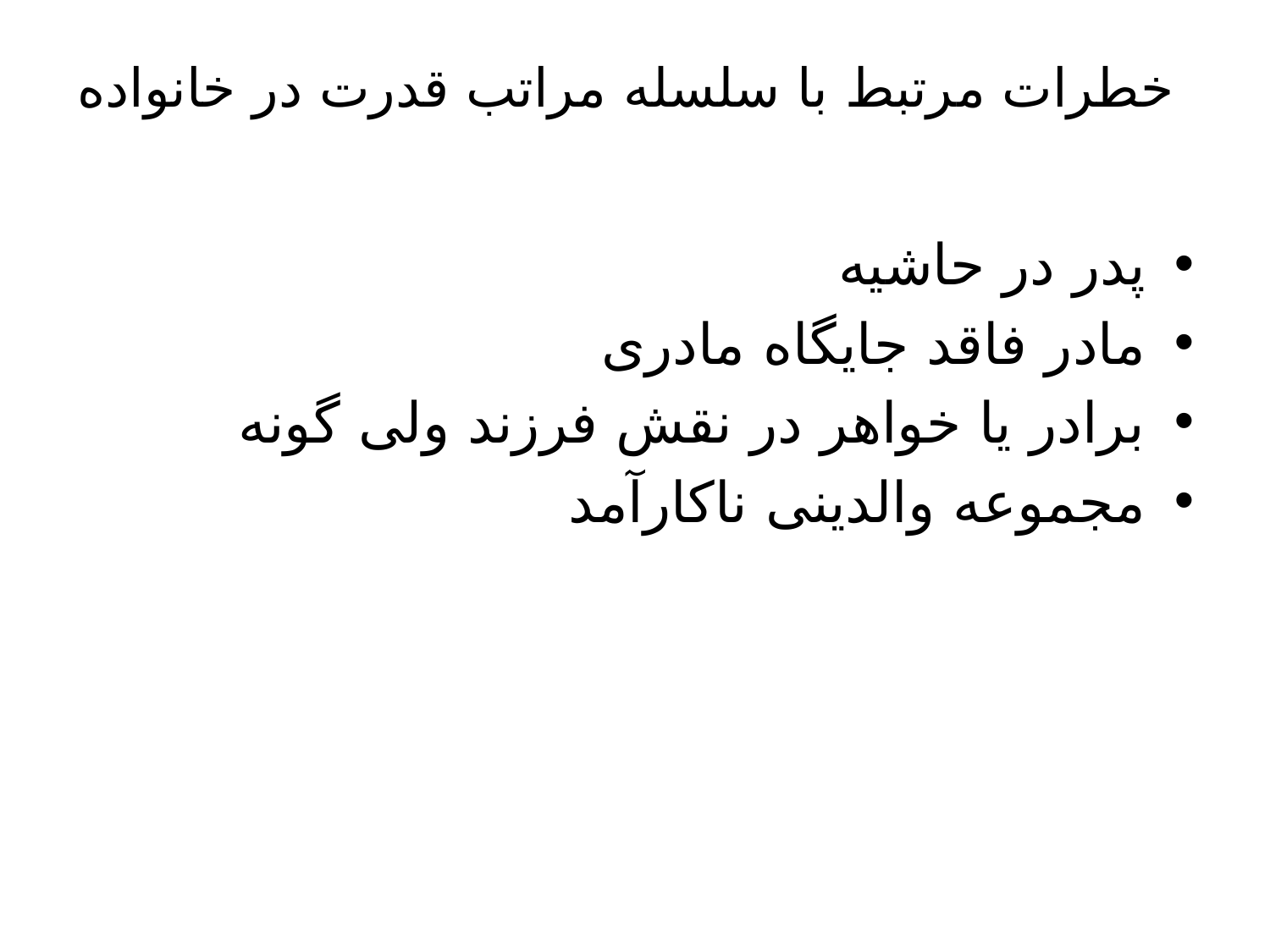

# خطرات مرتبط با سلسله مراتب قدرت در خانواده
پدر در حاشیه
مادر فاقد جایگاه مادری
برادر یا خواهر در نقش فرزند ولی گونه
مجموعه والدینی ناکارآمد